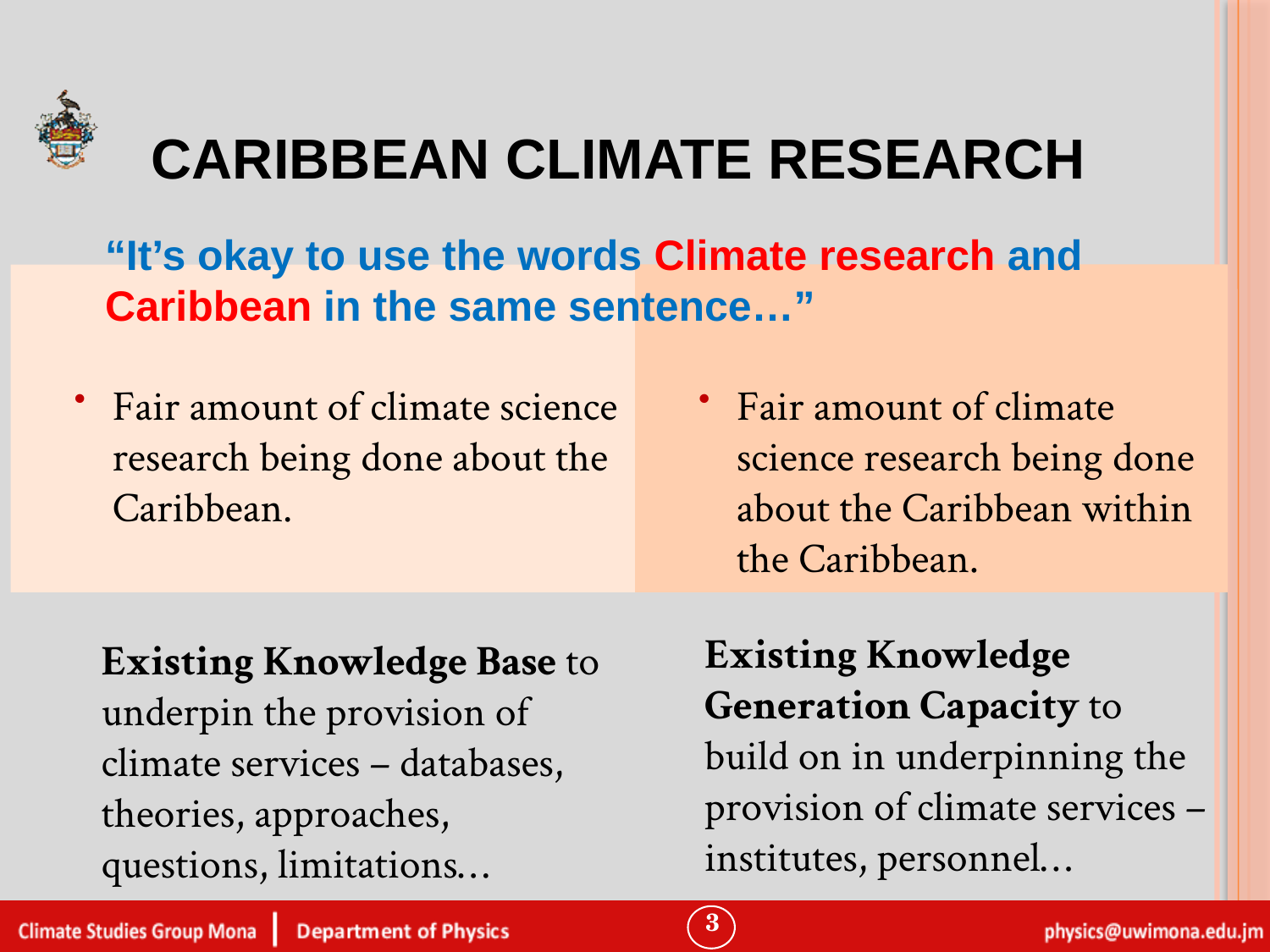

# Caribbean Climate Research
“It’s okay to use the words Climate research and Caribbean in the same sentence…”

Fair amount of climate science research being done about the Caribbean.

Fair amount of climate science research being done about the Caribbean within the Caribbean.

	Existing Knowledge Generation Capacity to build on in underpinning the provision of climate services – institutes, personnel…

	Existing Knowledge Base to underpin the provision of climate services – databases, theories, approaches, questions, limitations…

3